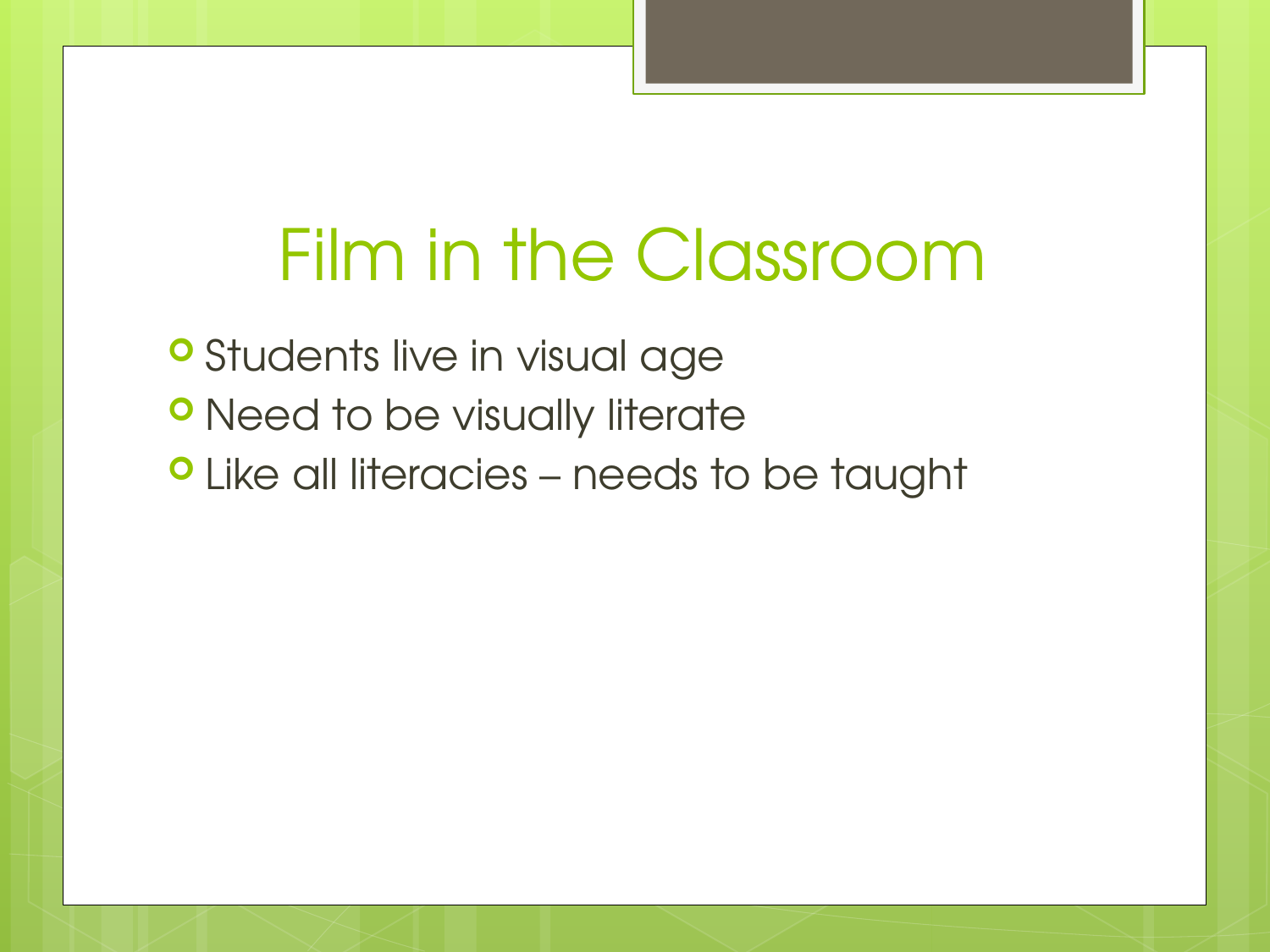

# Film in the Classroom
Students live in visual age
Need to be visually literate
Like all literacies – needs to be taught